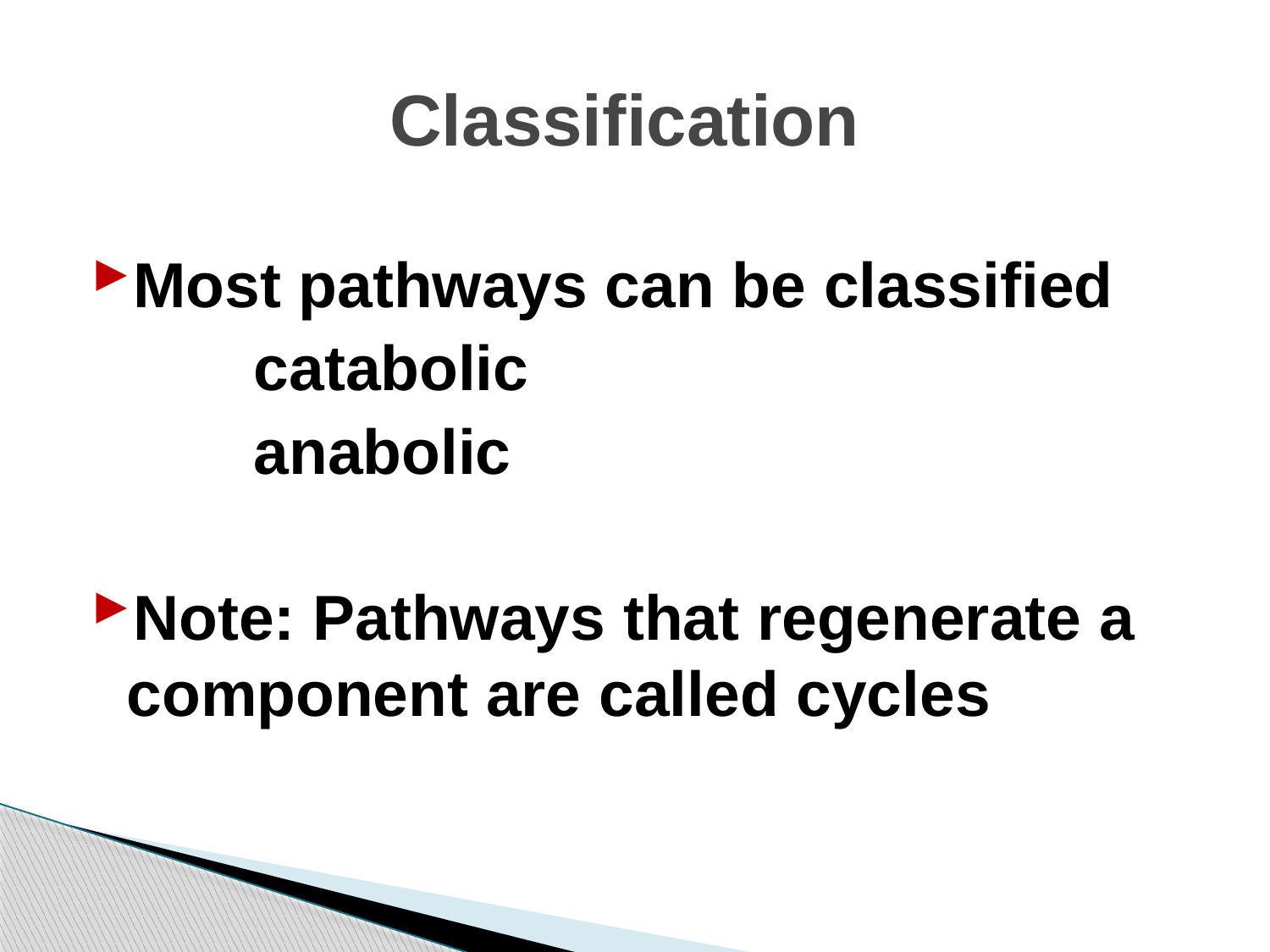

# Classification
Most pathways can be classified
		catabolic
		anabolic

Note: Pathways that regenerate a component are called cycles